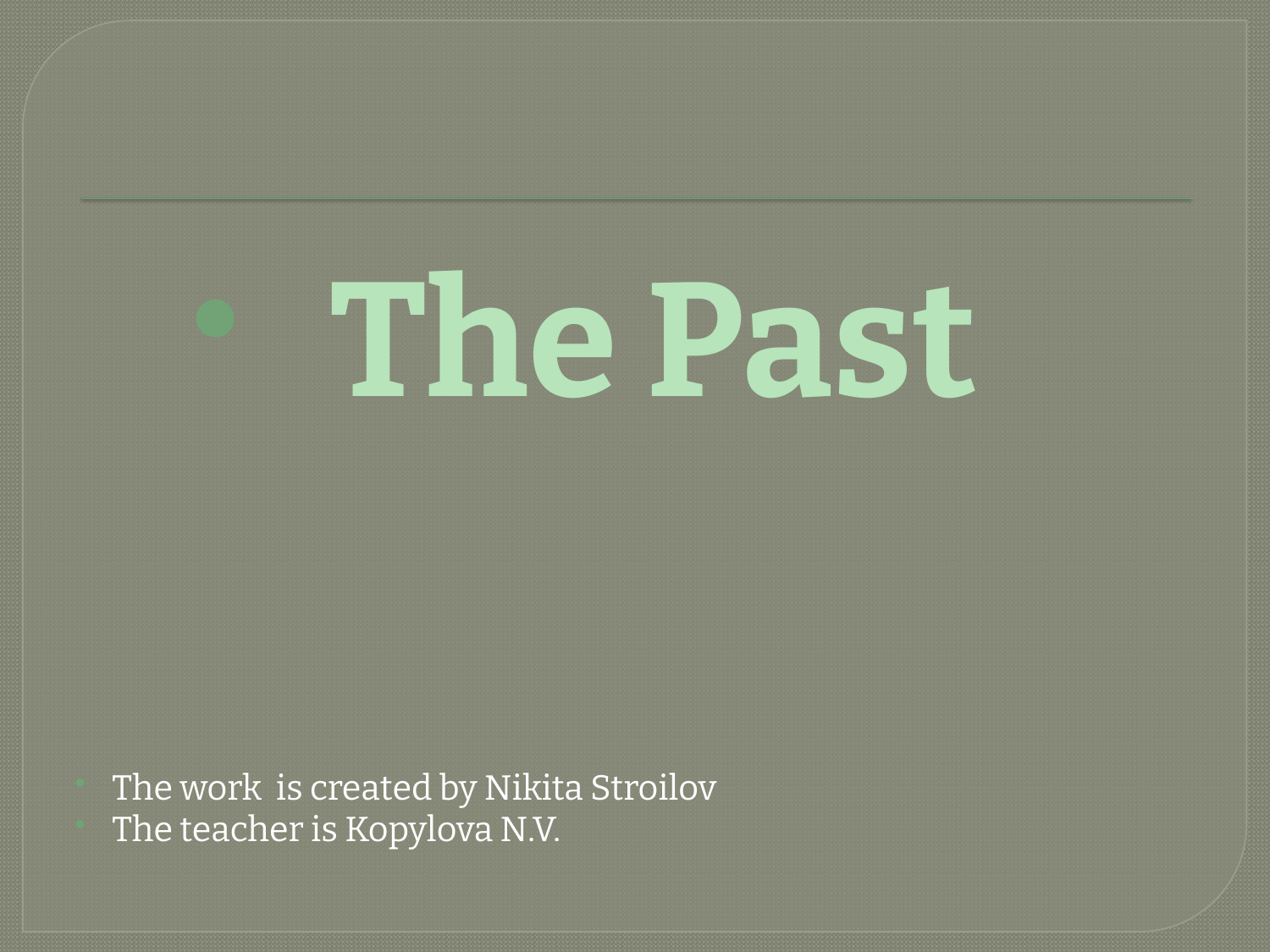

#
The Past

The work  is created by Nikita Stroilov
The teacher is Kopylova N.V.